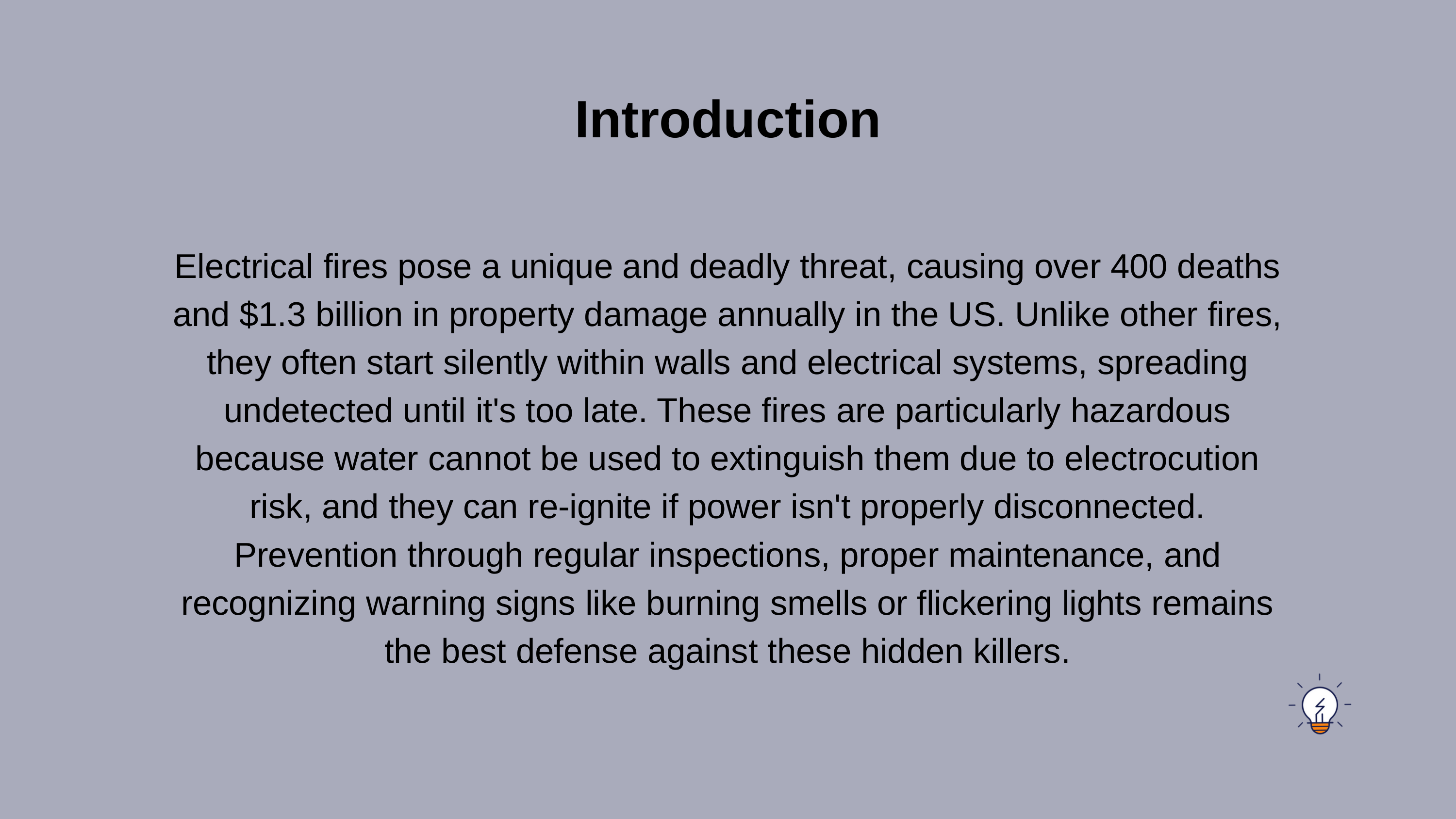

Introduction
Electrical fires pose a unique and deadly threat, causing over 400 deaths and $1.3 billion in property damage annually in the US. Unlike other fires, they often start silently within walls and electrical systems, spreading undetected until it's too late. These fires are particularly hazardous because water cannot be used to extinguish them due to electrocution risk, and they can re-ignite if power isn't properly disconnected. Prevention through regular inspections, proper maintenance, and recognizing warning signs like burning smells or flickering lights remains the best defense against these hidden killers.